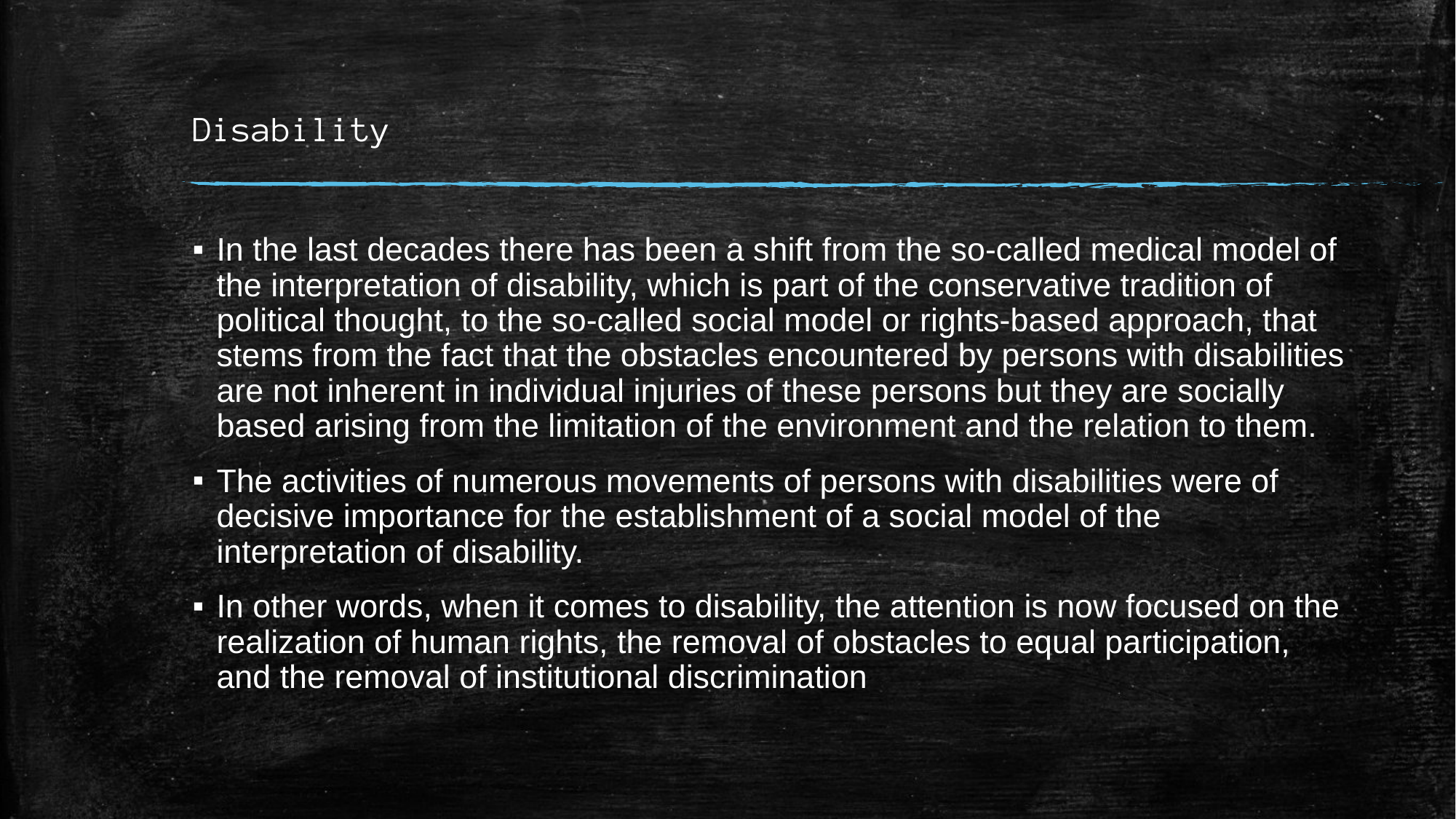

# Disability
In the last decades there has been a shift from the so-called medical model of the interpretation of disability, which is part of the conservative tradition of political thought, to the so-called social model or rights-based approach, that stems from the fact that the obstacles encountered by persons with disabilities are not inherent in individual injuries of these persons but they are socially based arising from the limitation of the environment and the relation to them.
The activities of numerous movements of persons with disabilities were of decisive importance for the establishment of a social model of the interpretation of disability.
In other words, when it comes to disability, the attention is now focused on the realization of human rights, the removal of obstacles to equal participation, and the removal of institutional discrimination